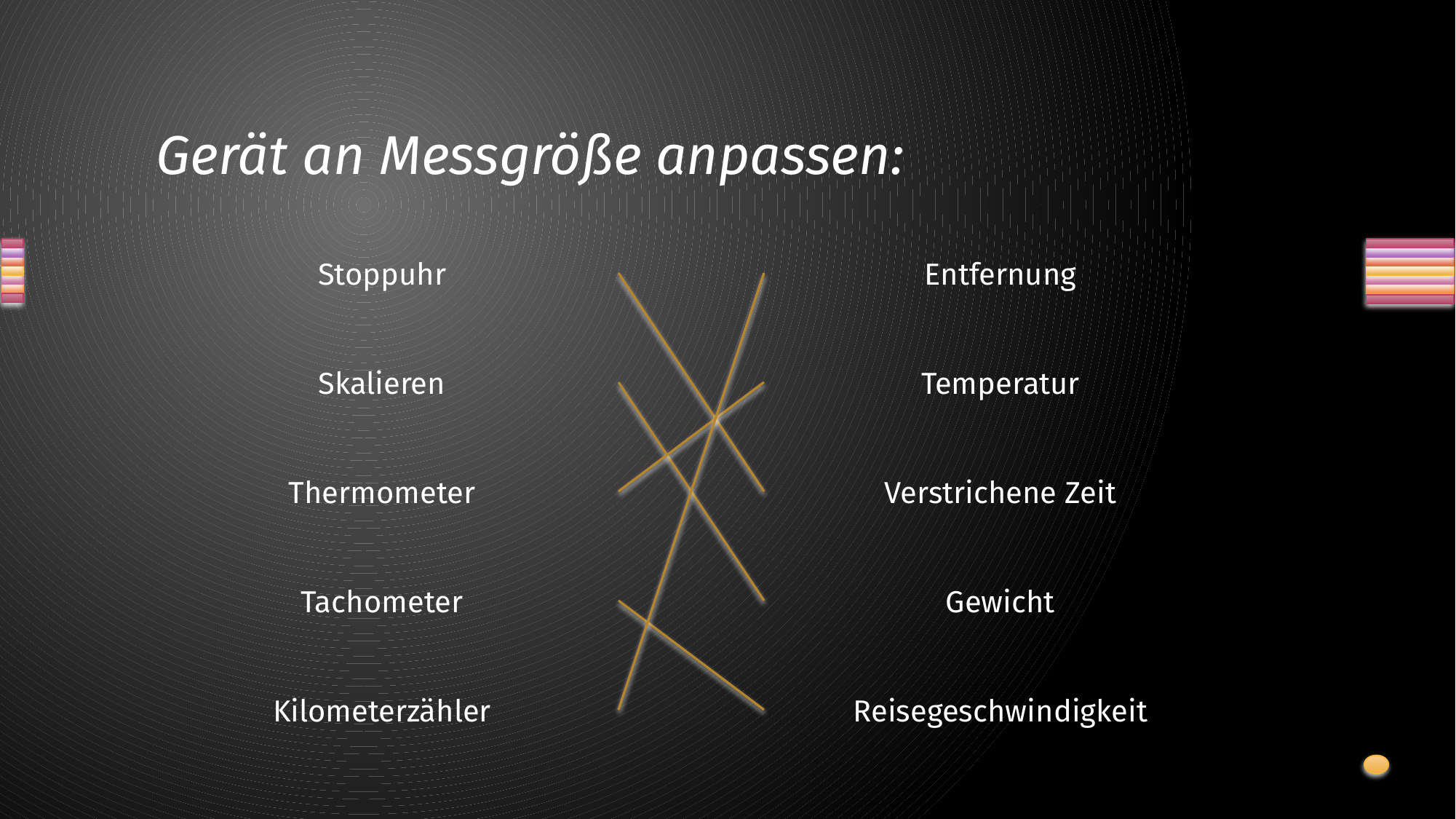

# Gerät an Messgröße anpassen:
Stoppuhr
Entfernung
Skalieren
Temperatur
Thermometer
Verstrichene Zeit
Tachometer
Gewicht
Kilometerzähler
Reisegeschwindigkeit